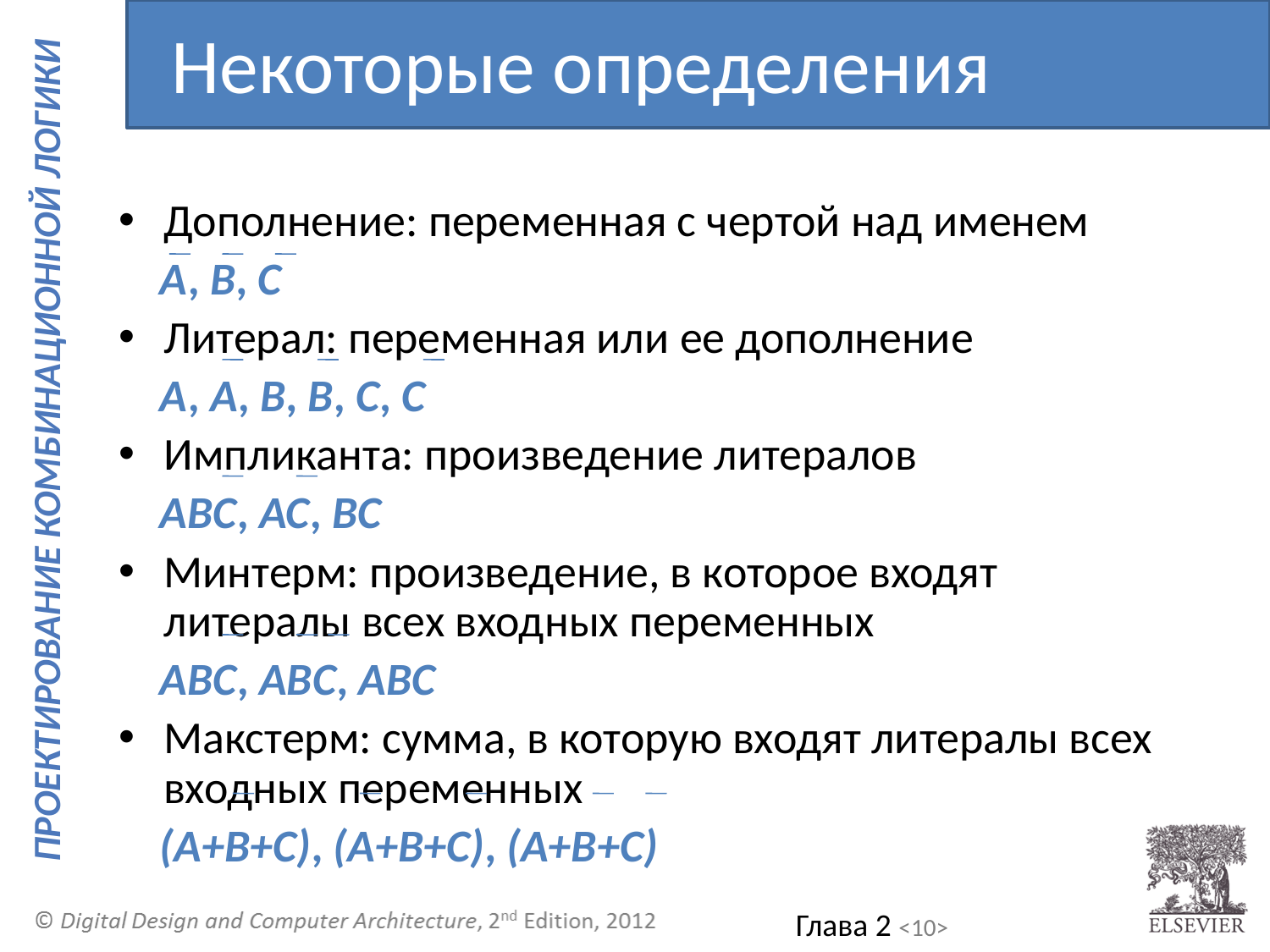

Некоторые определения
Дополнение: переменная с чертой над именем
    A, B, C
Литерал: переменная или ее дополнение
    A, A, B, B, C, C
Импликанта: произведение литералов
    ABC, AC, BC
Минтерм: произведение, в которое входят литералы всех входных переменных
    ABC, ABC, ABC
Макстерм: сумма, в которую входят литералы всех входных переменных
    (A+B+C), (A+B+C), (A+B+C)